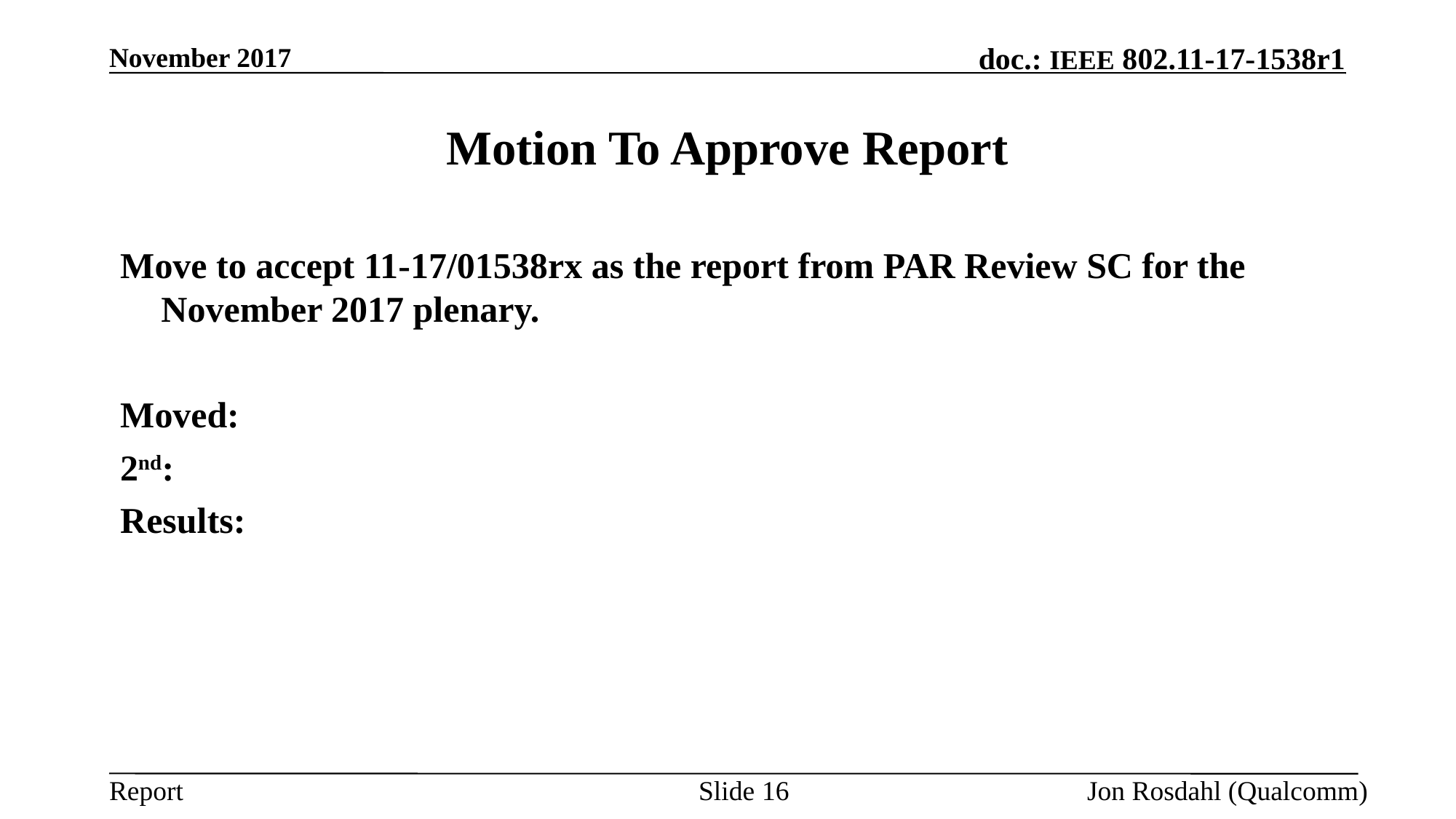

November 2017
# Motion To Approve Report
Move to accept 11-17/01538rx as the report from PAR Review SC for the November 2017 plenary.

Moved:
2nd:
Results:
Slide 16
Jon Rosdahl (Qualcomm)